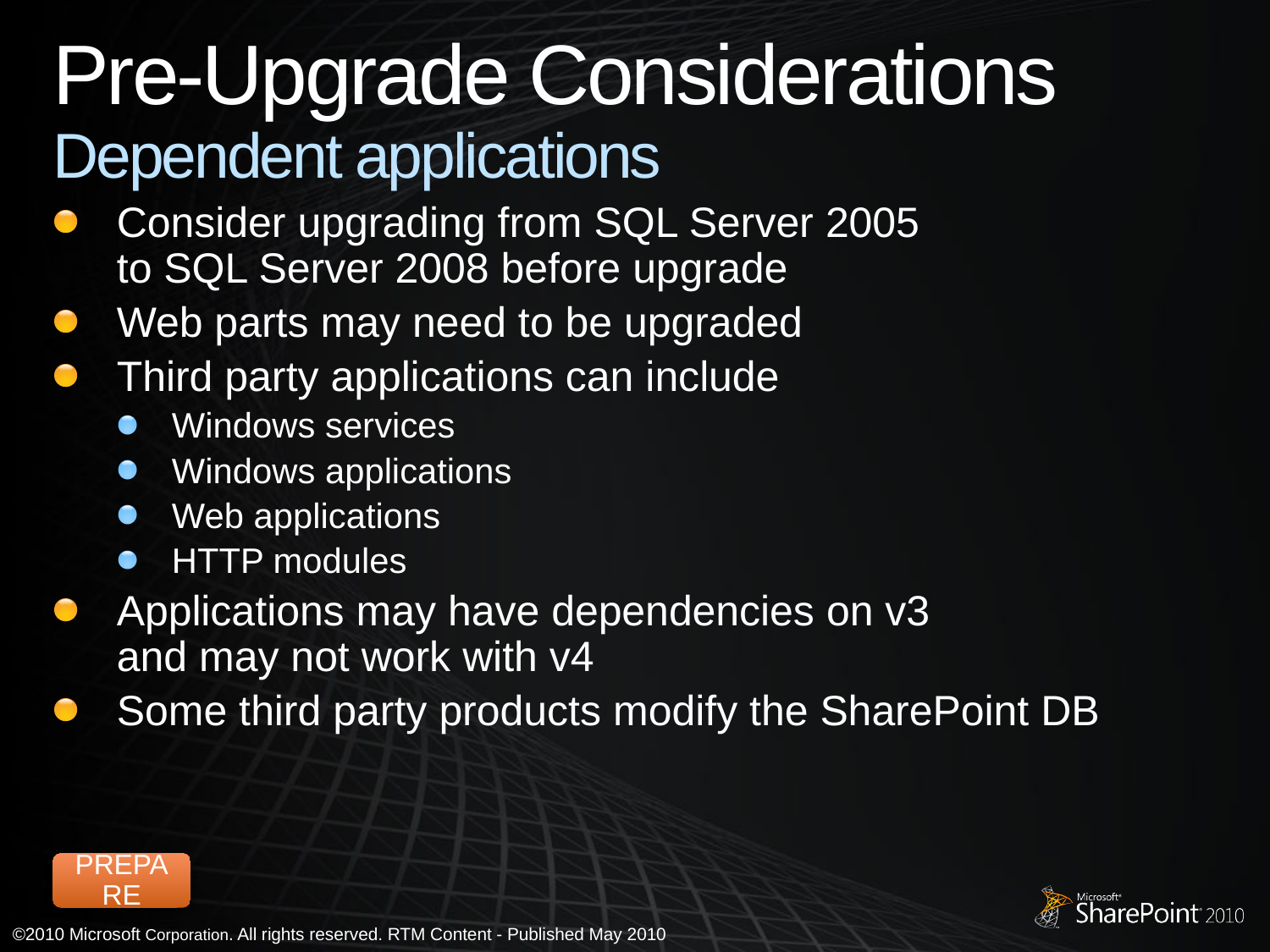

# Pre-Upgrade Considerations Dependent applications
Consider upgrading from SQL Server 2005
to SQL Server 2008 before upgrade
Web parts may need to be upgraded
Third party applications can include
Windows services
Windows applications
Web applications
HTTP modules
Applications may have dependencies on v3
and may not work with v4
Some third party products modify the SharePoint DB